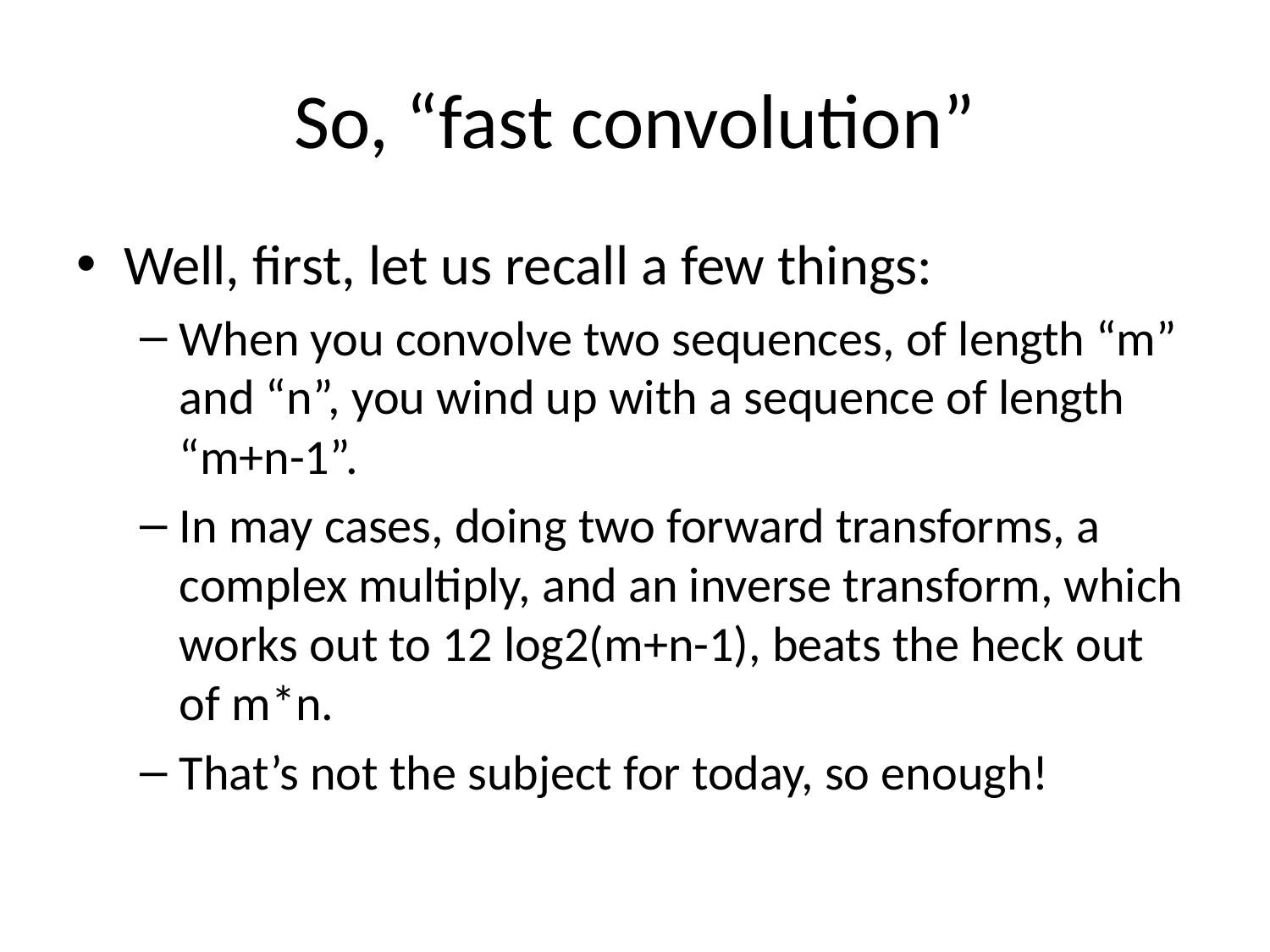

# So, “fast convolution”
Well, first, let us recall a few things:
When you convolve two sequences, of length “m” and “n”, you wind up with a sequence of length “m+n-1”.
In may cases, doing two forward transforms, a complex multiply, and an inverse transform, which works out to 12 log2(m+n-1), beats the heck out of m*n.
That’s not the subject for today, so enough!